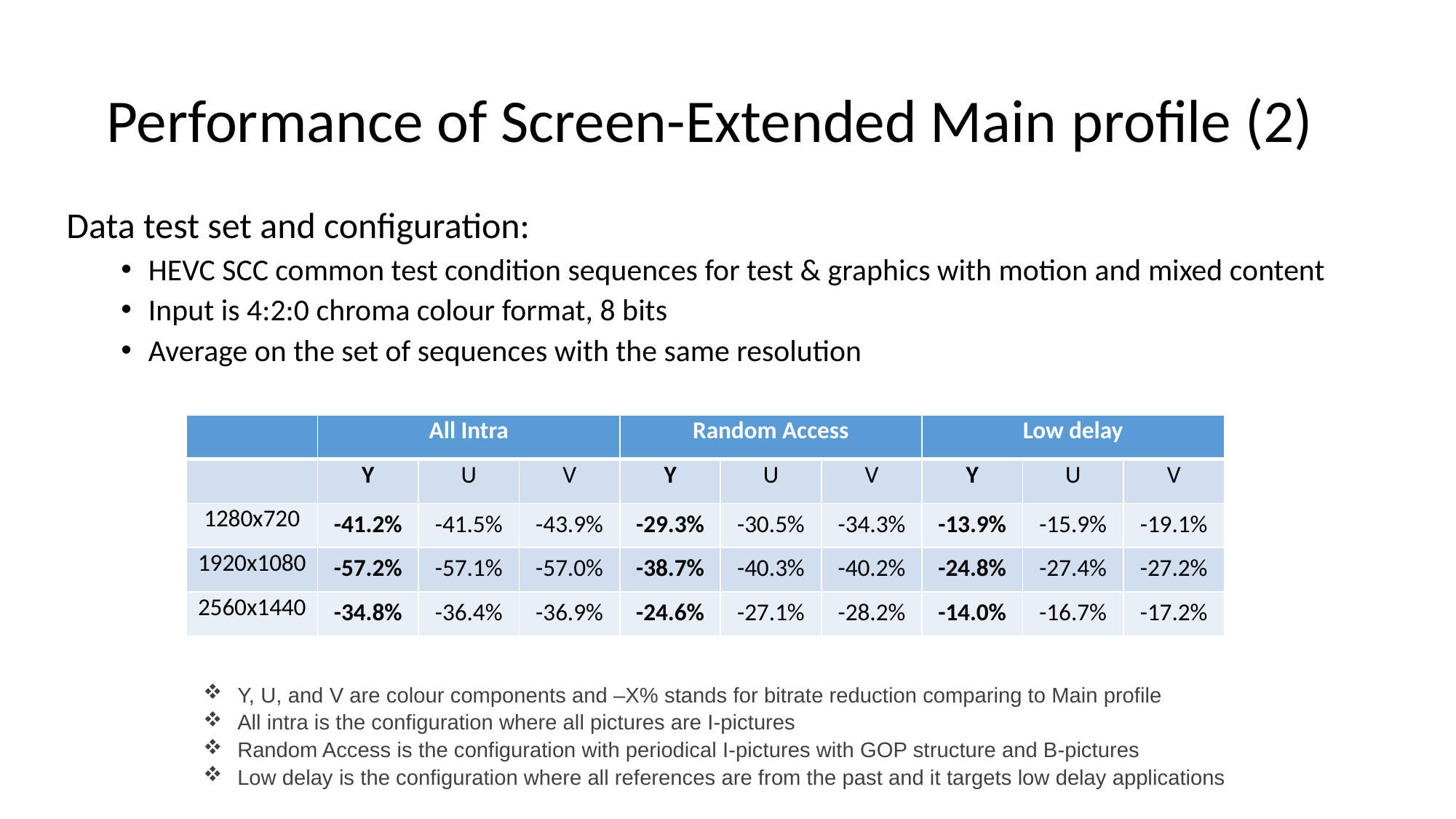

# Performance of Screen-Extended Main profile (2)
Data test set and configuration:
HEVC SCC common test condition sequences for test & graphics with motion and mixed content
Input is 4:2:0 chroma colour format, 8 bits
Average on the set of sequences with the same resolution

|  | All Intra |  |  | Random Access |  |  | Low delay |  |  |
| --- | --- | --- | --- | --- | --- | --- | --- | --- | --- |
|  | Y | U | V | Y | U | V | Y | U | V |
| 1280x720 | -41.2% | -41.5% | -43.9% | -29.3% | -30.5% | -34.3% | -13.9% | -15.9% | -19.1% |
| 1920x1080 | -57.2% | -57.1% | -57.0% | -38.7% | -40.3% | -40.2% | -24.8% | -27.4% | -27.2% |
| 2560x1440 | -34.8% | -36.4% | -36.9% | -24.6% | -27.1% | -28.2% | -14.0% | -16.7% | -17.2% |
Y, U, and V are colour components and –X% stands for bitrate reduction comparing to Main profile
All intra is the configuration where all pictures are I-pictures
Random Access is the configuration with periodical I-pictures with GOP structure and B-pictures
Low delay is the configuration where all references are from the past and it targets low delay applications